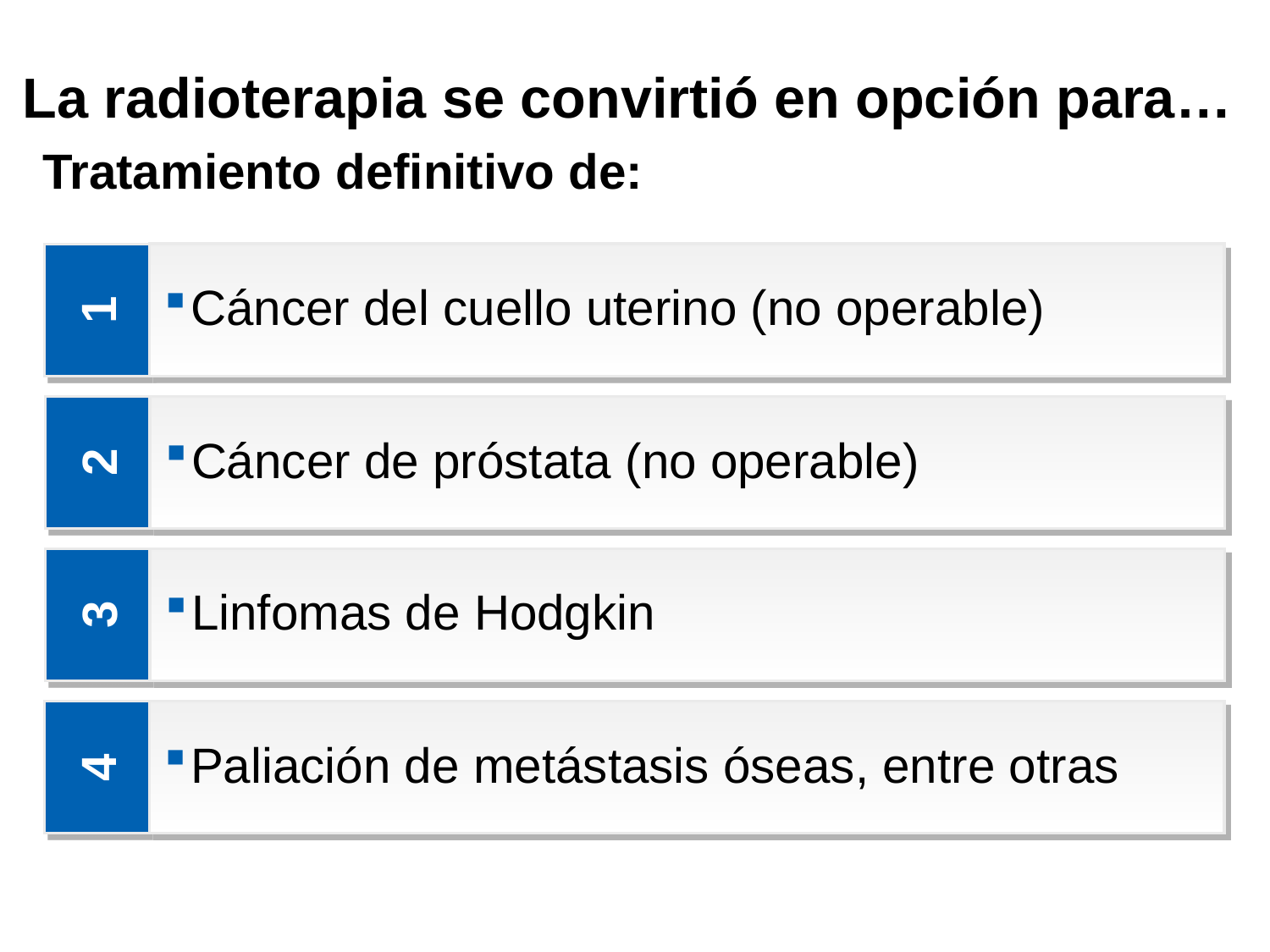

# La radioterapia se convirtió en opción para…
Tratamiento definitivo de:
Cáncer del cuello uterino (no operable)
1
Cáncer de próstata (no operable)
2
Linfomas de Hodgkin
3
Paliación de metástasis óseas, entre otras
4